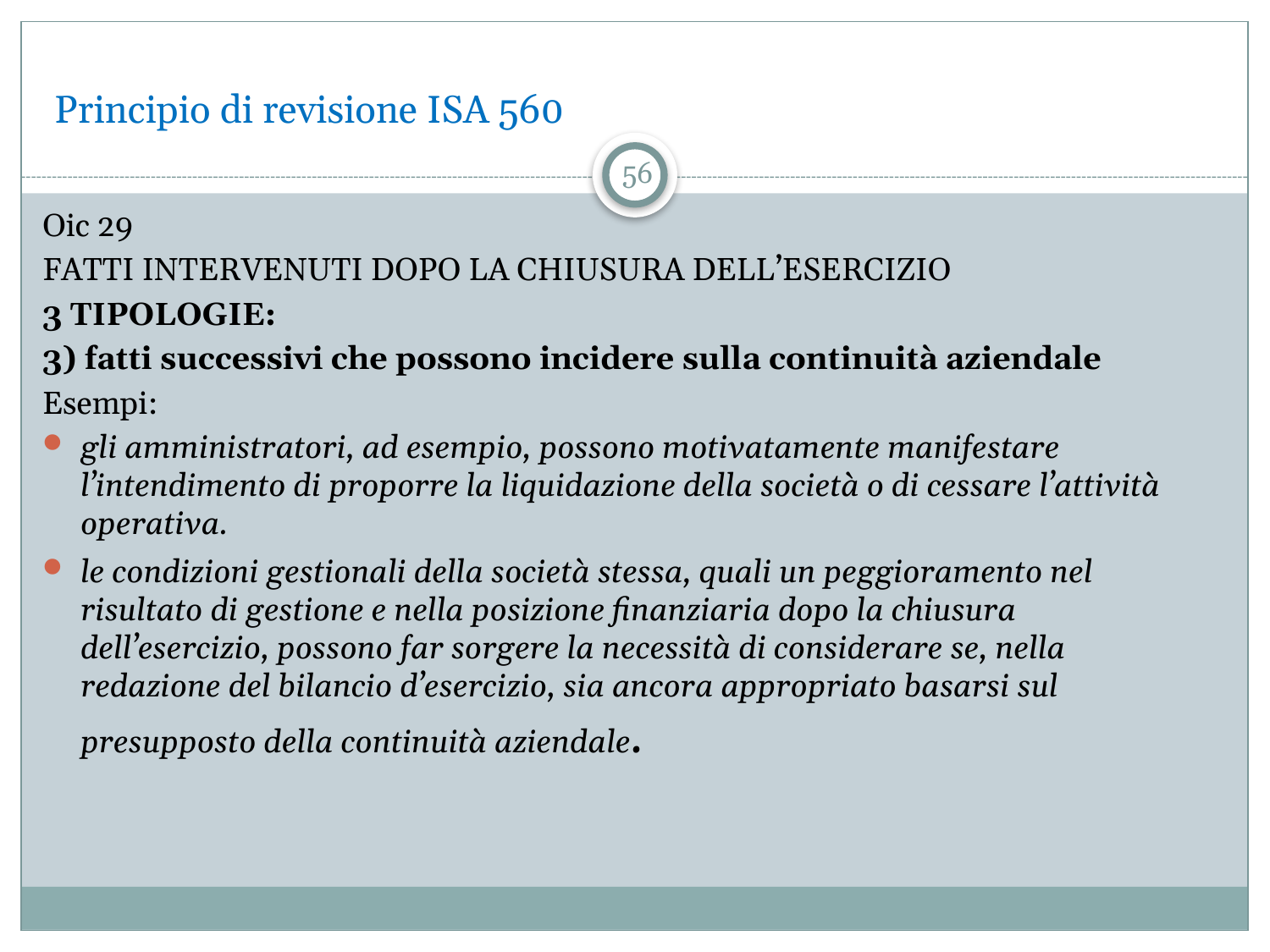

# Principio di revisione ISA 560
56
Oic 29
FATTI INTERVENUTI DOPO LA CHIUSURA DELL’ESERCIZIO
3 TIPOLOGIE:
3) fatti successivi che possono incidere sulla continuità aziendale
Esempi:
gli amministratori, ad esempio, possono motivatamente manifestare l’intendimento di proporre la liquidazione della società o di cessare l’attività operativa.
le condizioni gestionali della società stessa, quali un peggioramento nel risultato di gestione e nella posizione finanziaria dopo la chiusura dell’esercizio, possono far sorgere la necessità di considerare se, nella redazione del bilancio d’esercizio, sia ancora appropriato basarsi sul presupposto della continuità aziendale.